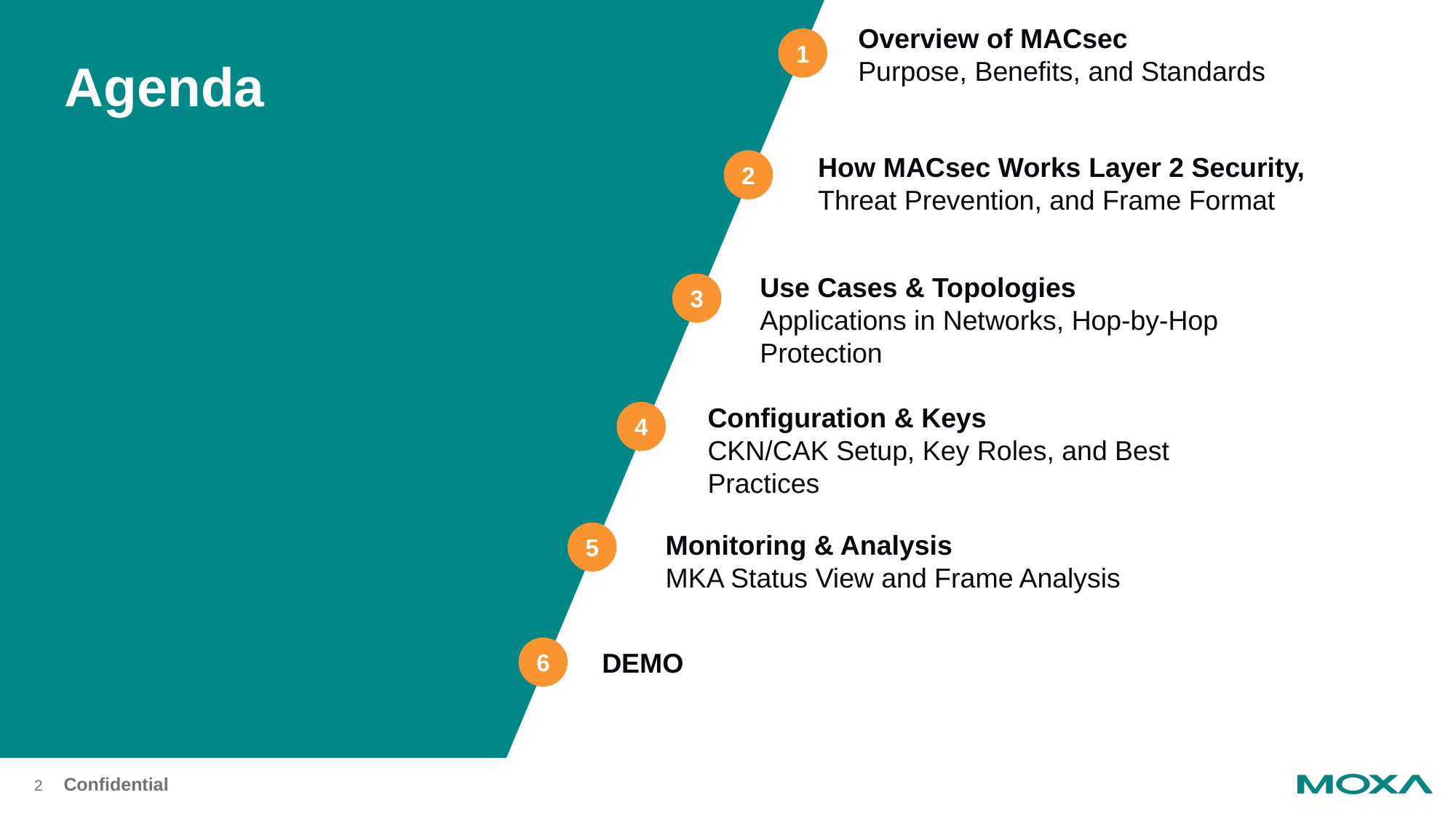

Overview of MACsec
Purpose, Benefits, and Standards
1
# Agenda
How MACsec Works Layer 2 Security, Threat Prevention, and Frame Format
2
Use Cases & Topologies
Applications in Networks, Hop-by-Hop Protection
3
Configuration & Keys
CKN/CAK Setup, Key Roles, and Best Practices
4
Monitoring & Analysis
MKA Status View and Frame Analysis

5
6
DEMO